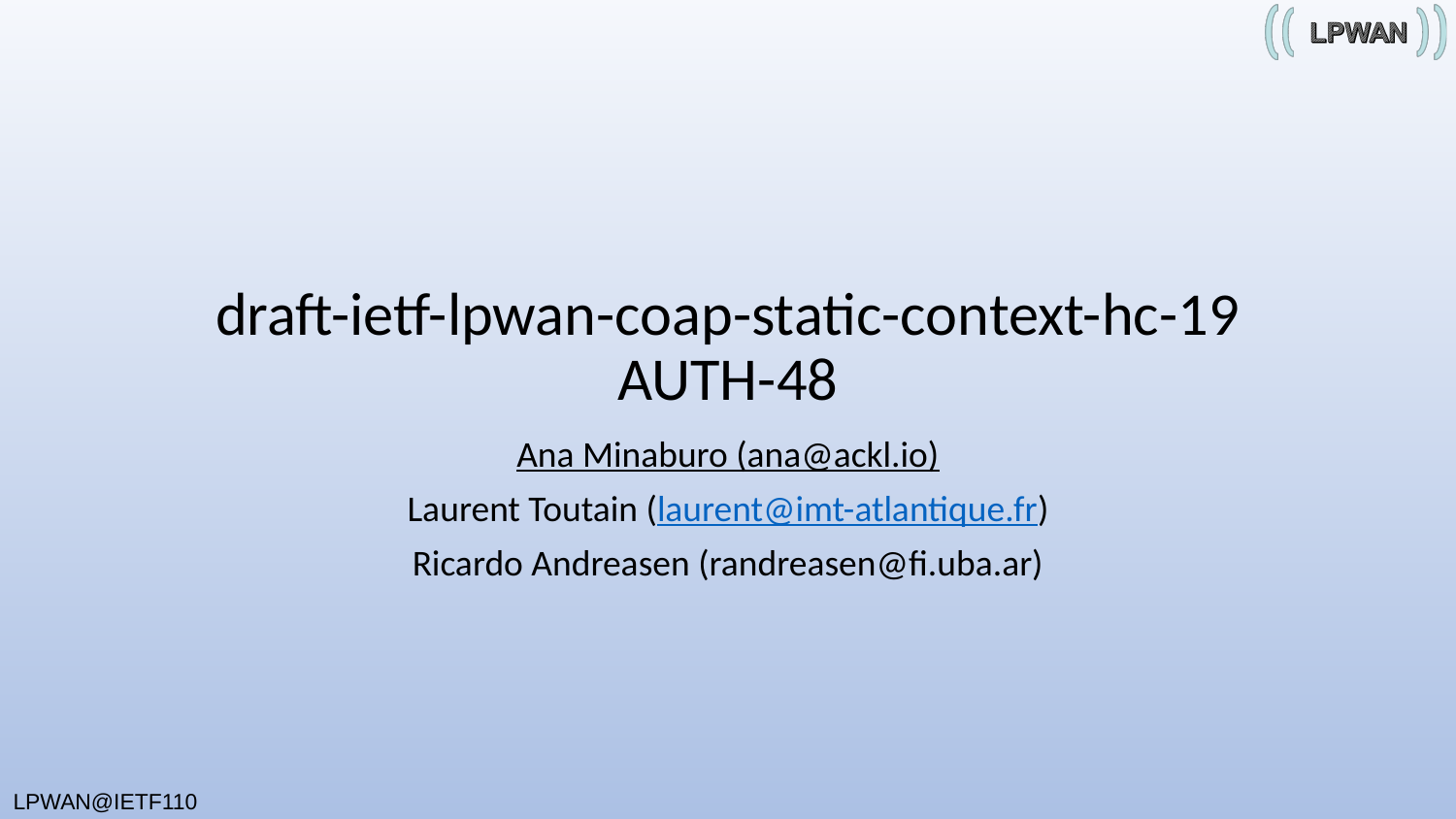

# draft-ietf-lpwan-coap-static-context-hc-19 AUTH-48
Ana Minaburo (ana@ackl.io)
Laurent Toutain (laurent@imt-atlantique.fr)
Ricardo Andreasen (randreasen@fi.uba.ar)